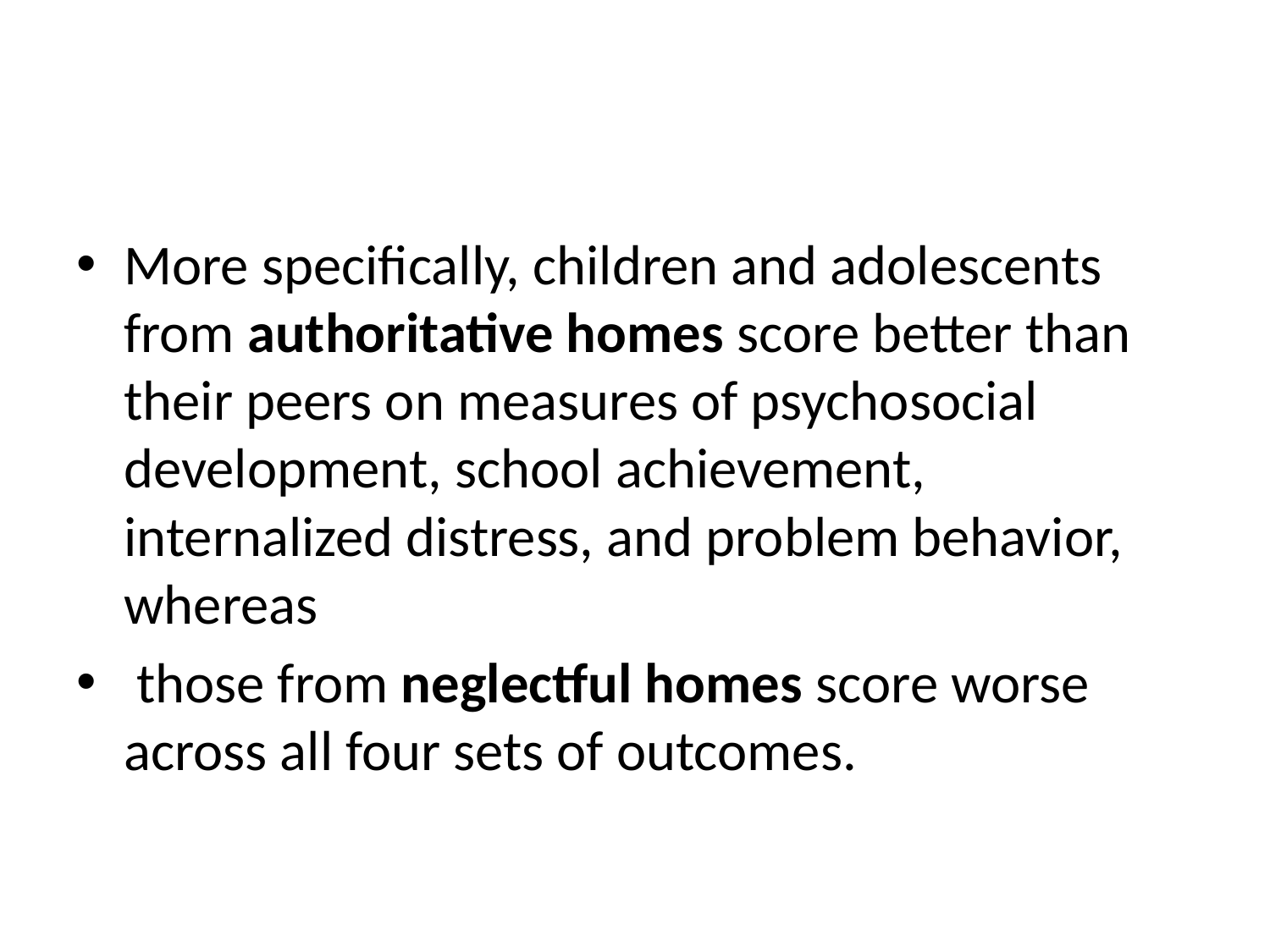

#
More specifically, children and adolescents from authoritative homes score better than their peers on measures of psychosocial development, school achievement, internalized distress, and problem behavior, whereas
 those from neglectful homes score worse across all four sets of outcomes.